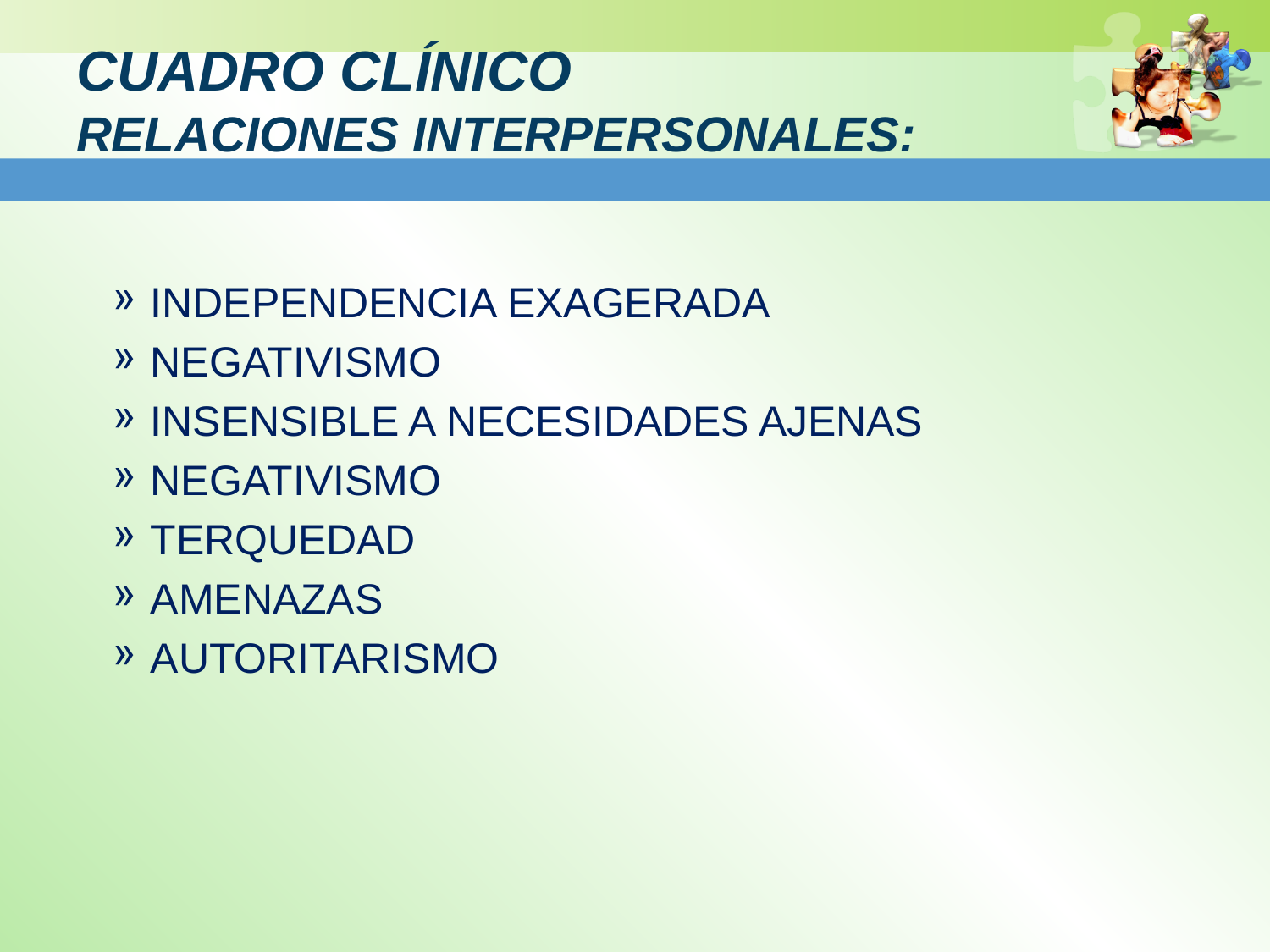

# CUADRO CLÍNICO RELACIONES INTERPERSONALES:
INDEPENDENCIA EXAGERADA
NEGATIVISMO
INSENSIBLE A NECESIDADES AJENAS
NEGATIVISMO
TERQUEDAD
AMENAZAS
AUTORITARISMO